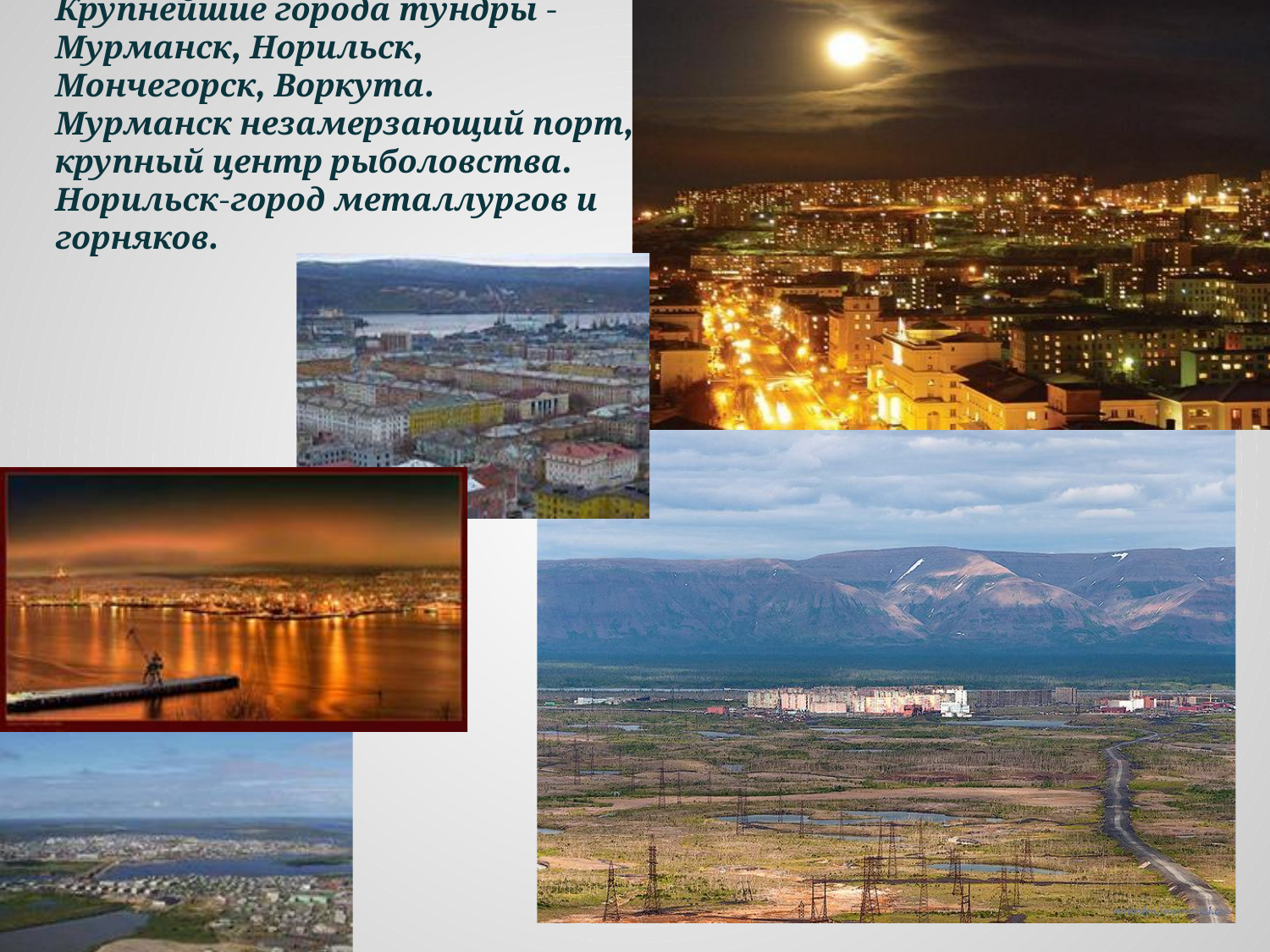

Крупнейшие города тундры - Мурманск, Норильск, Мончегорск, Воркута.
Мурманск незамерзающий порт, крупный центр рыболовства. Норильск-город металлургов и горняков.